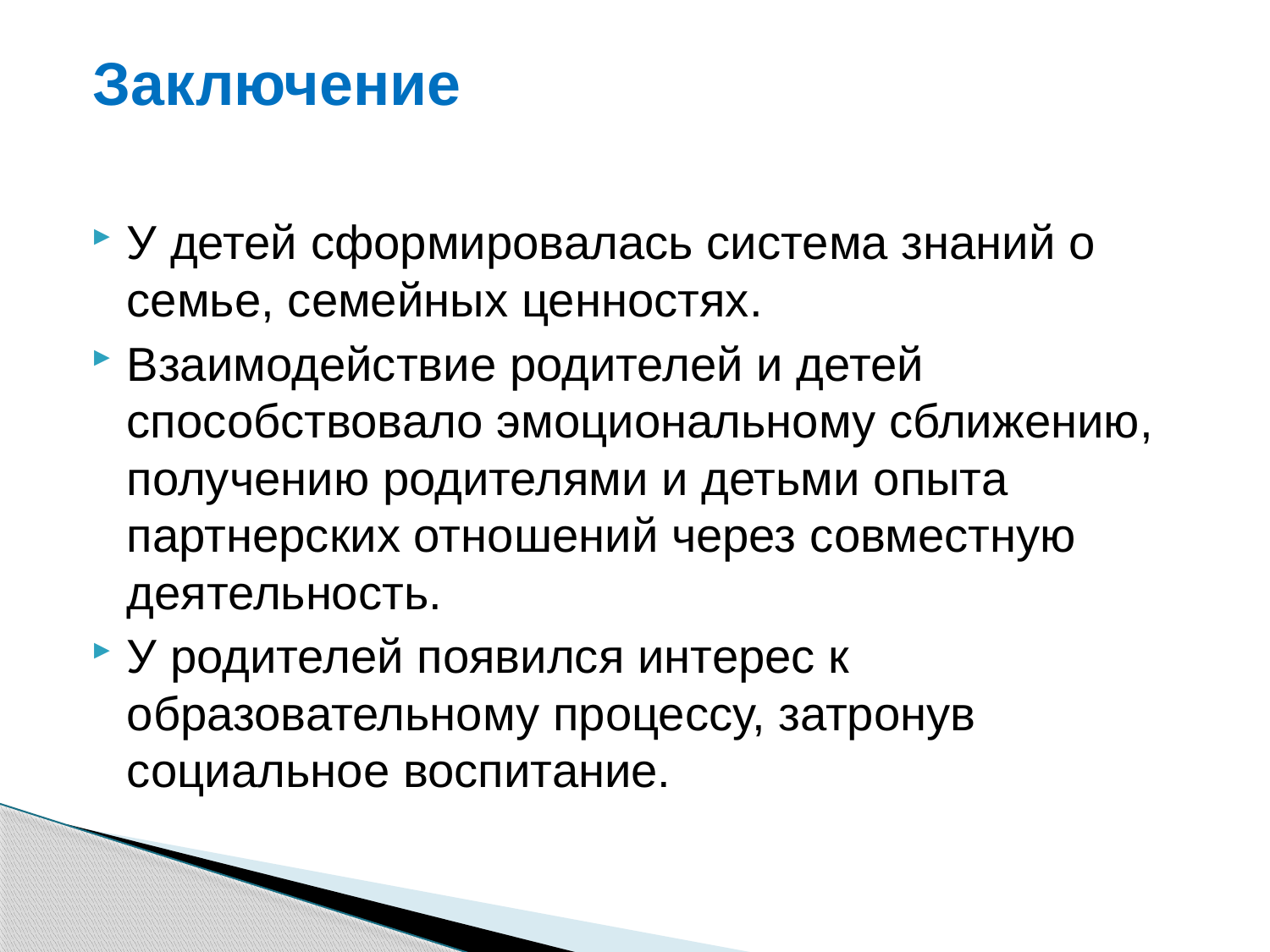

# Заключение
У детей сформировалась система знаний о семье, семейных ценностях.
Взаимодействие родителей и детей способствовало эмоциональному сближению, получению родителями и детьми опыта партнерских отношений через совместную деятельность.
У родителей появился интерес к образовательному процессу, затронув социальное воспитание.